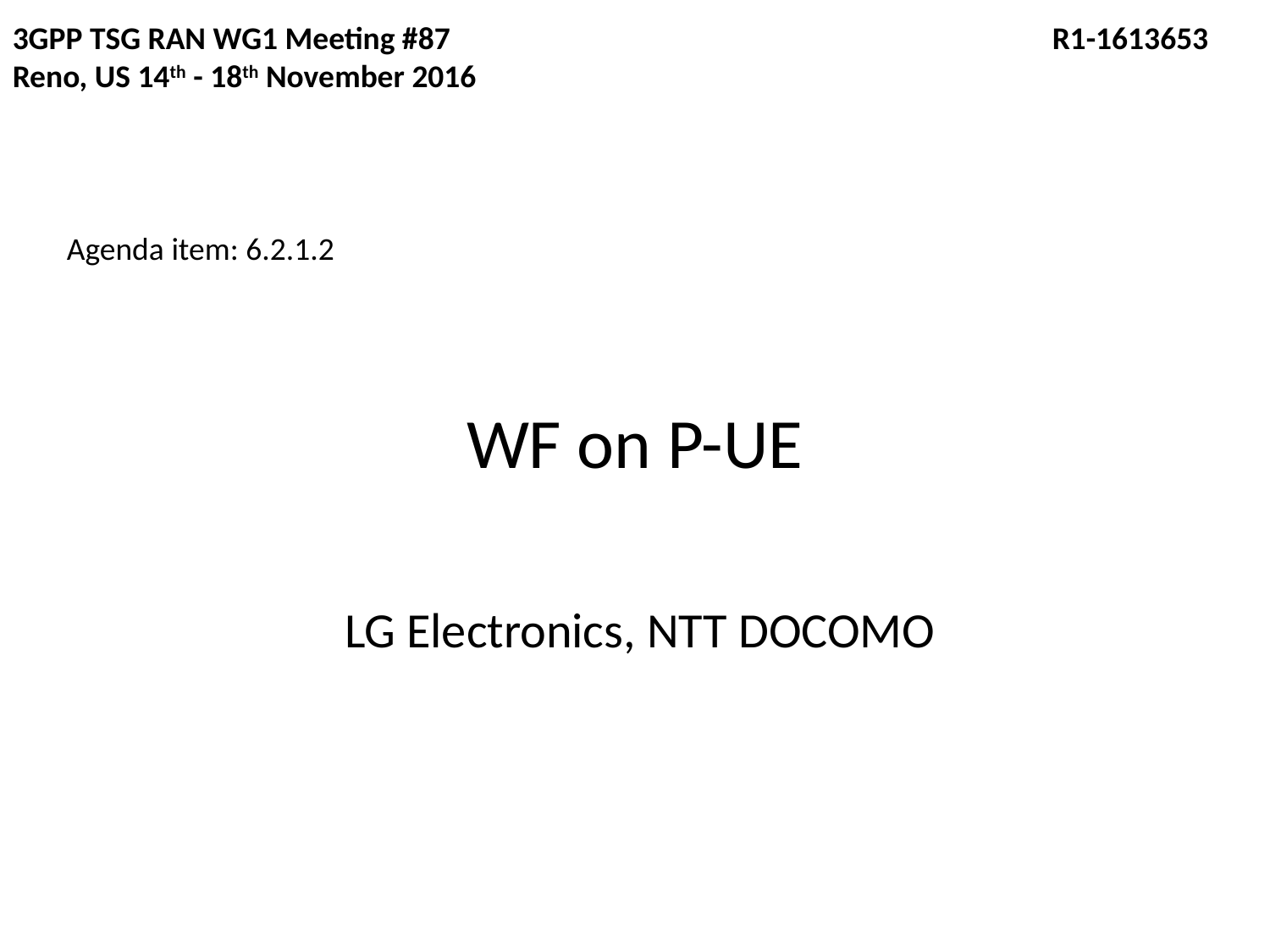

3GPP TSG RAN WG1 Meeting #87				                     R1-1613653
Reno, US 14th - 18th November 2016
Agenda item: 6.2.1.2
# WF on P-UE
LG Electronics, NTT DOCOMO